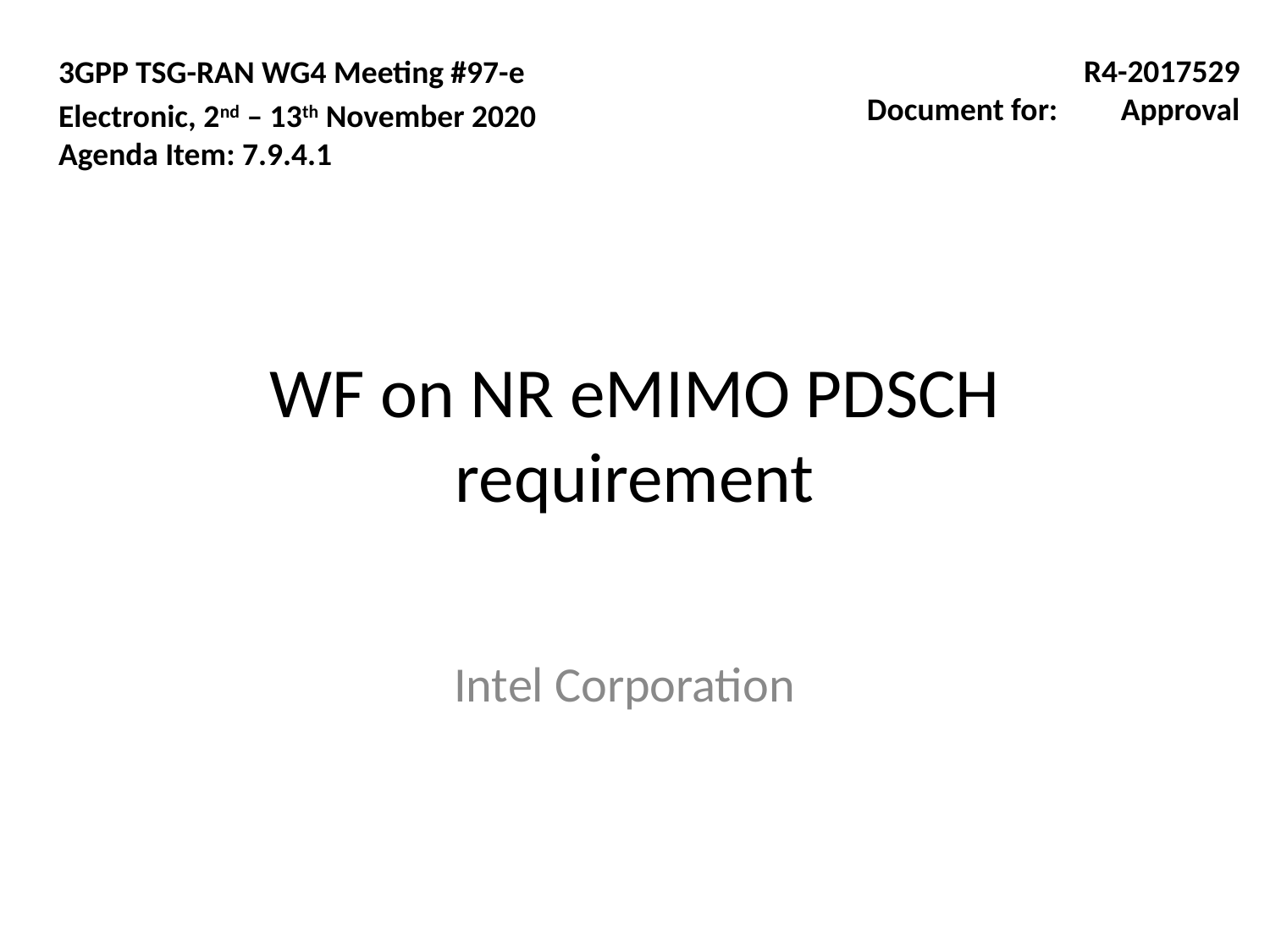

3GPP TSG-RAN WG4 Meeting #97-e
Electronic, 2nd – 13th November 2020
Agenda Item: 7.9.4.1
R4-2017529
Document for:	Approval

# WF on NR eMIMO PDSCH requirement
Intel Corporation